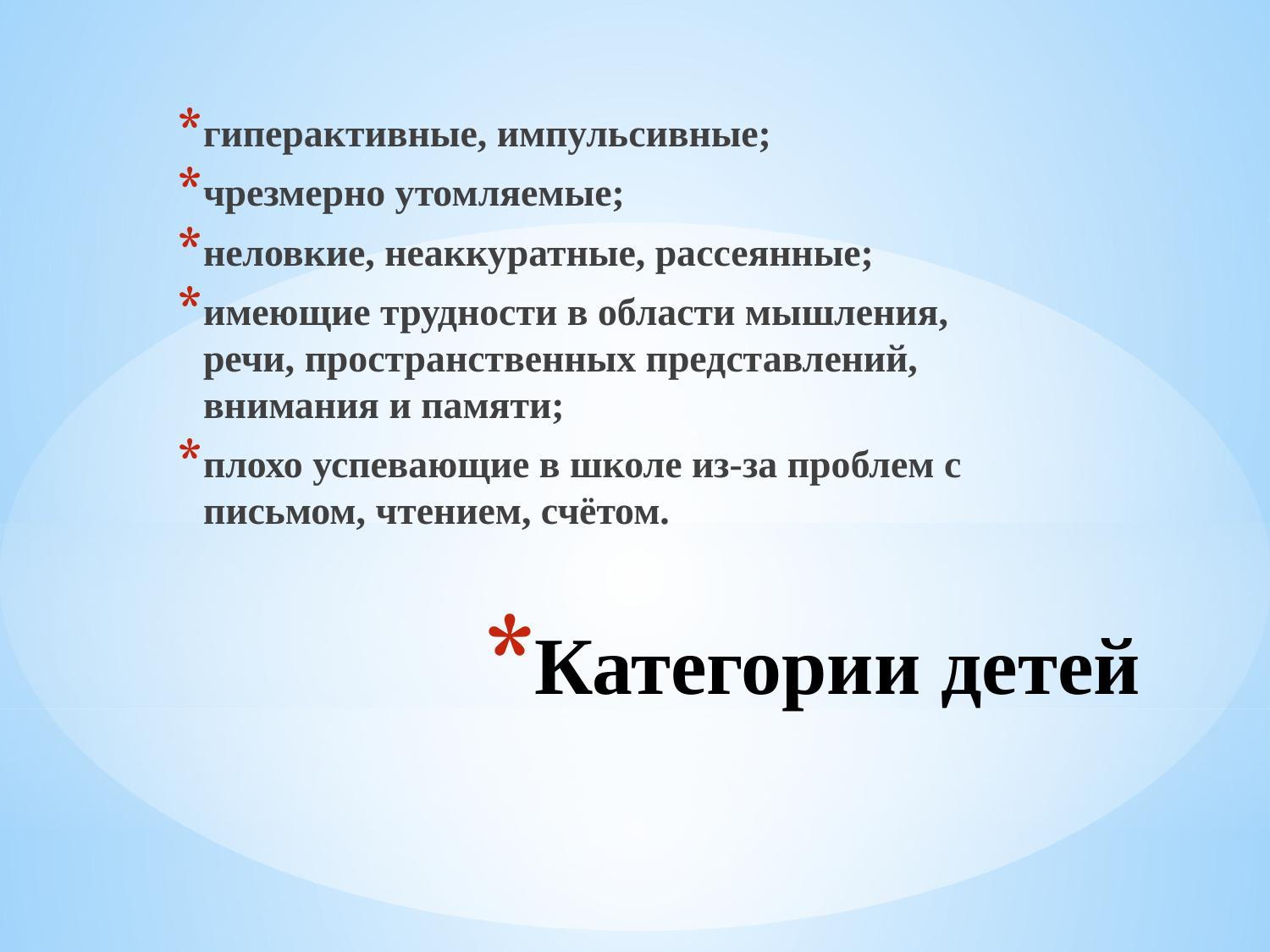

гиперактивные, импульсивные;
чрезмерно утомляемые;
неловкие, неаккуратные, рассеянные;
имеющие трудности в области мышления, речи, пространственных представлений, внимания и памяти;
плохо успевающие в школе из-за проблем с письмом, чтением, счётом.
# Категории детей